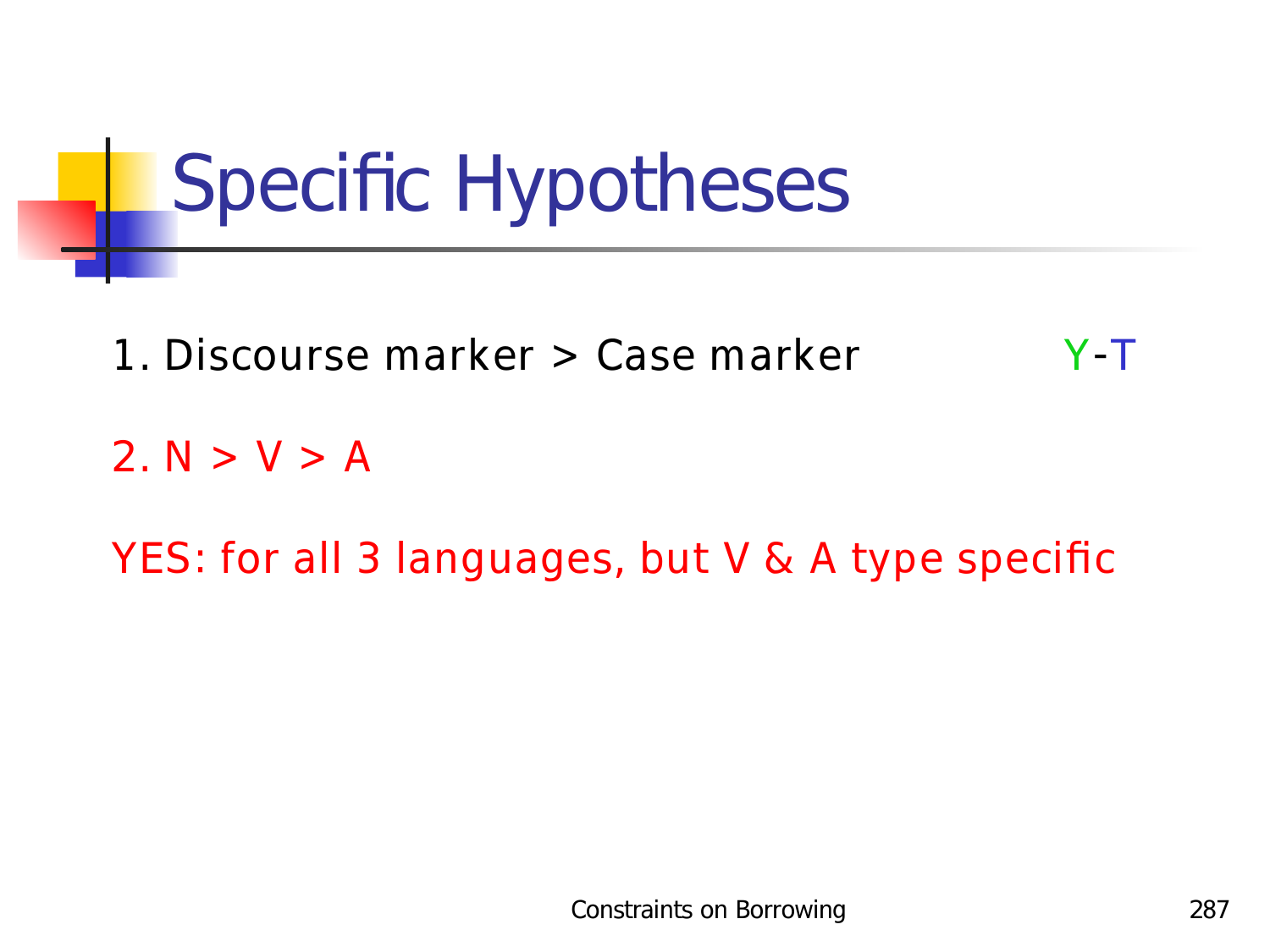

# Specific Hypotheses
1. Discourse marker > Case marker		Y-T

2. N > V > A

YES: for all 3 languages, but V & A type specific
Constraints on Borrowing
287